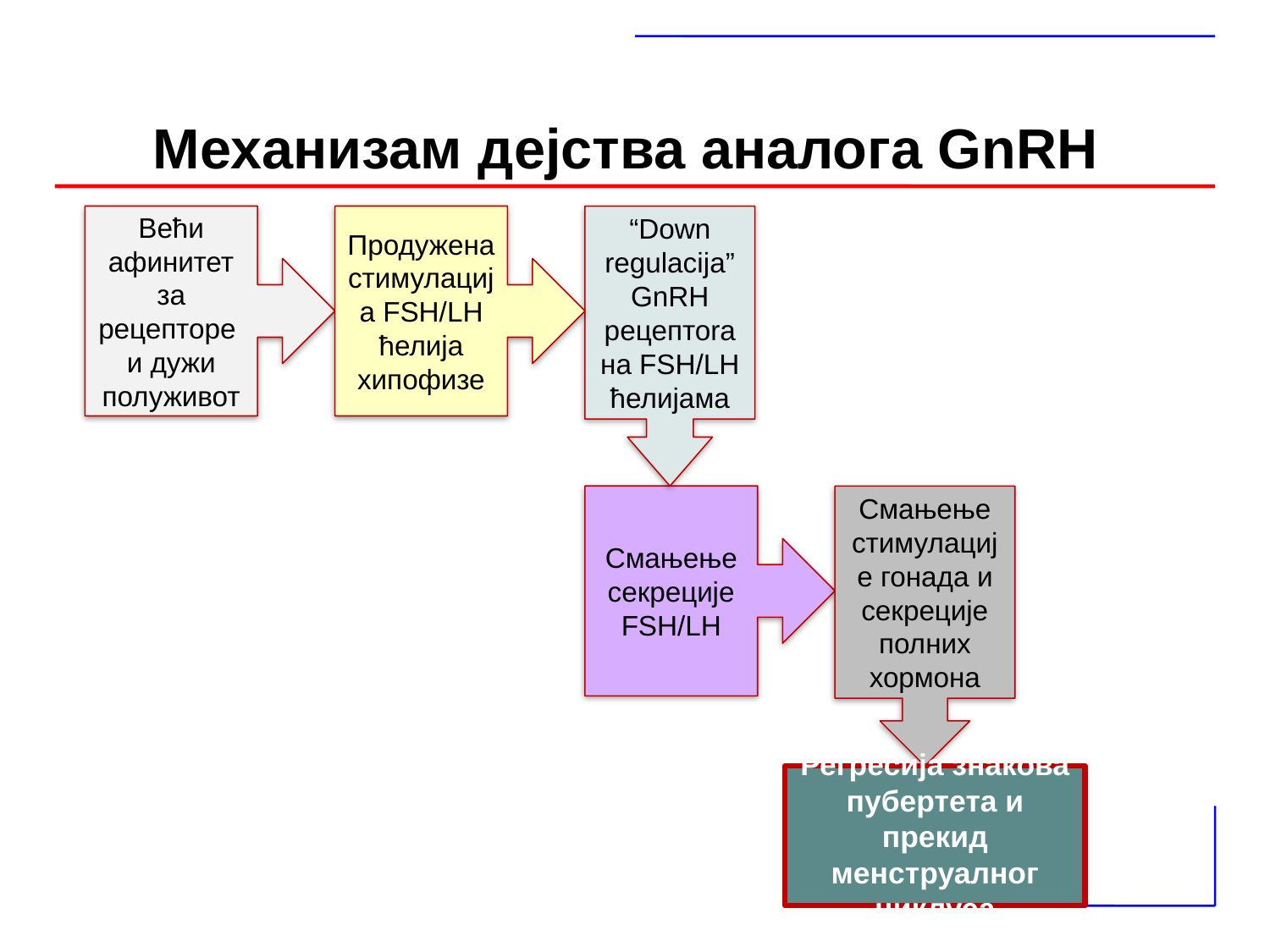

# Механизам дејства аналога GnRH

Већи афинитет за рецепторе
и дужи полуживот
Продужена стимулација FSH/LH ћелија хипофизе
“Down regulacija” GnRH рецeптоrа нa FSH/LH ћелијамa
Смањење секреције FSH/LH
Смањење стимулације гонада и секреције полних хормона
Регресија знакова пубертета и прекид менструалног циклуса